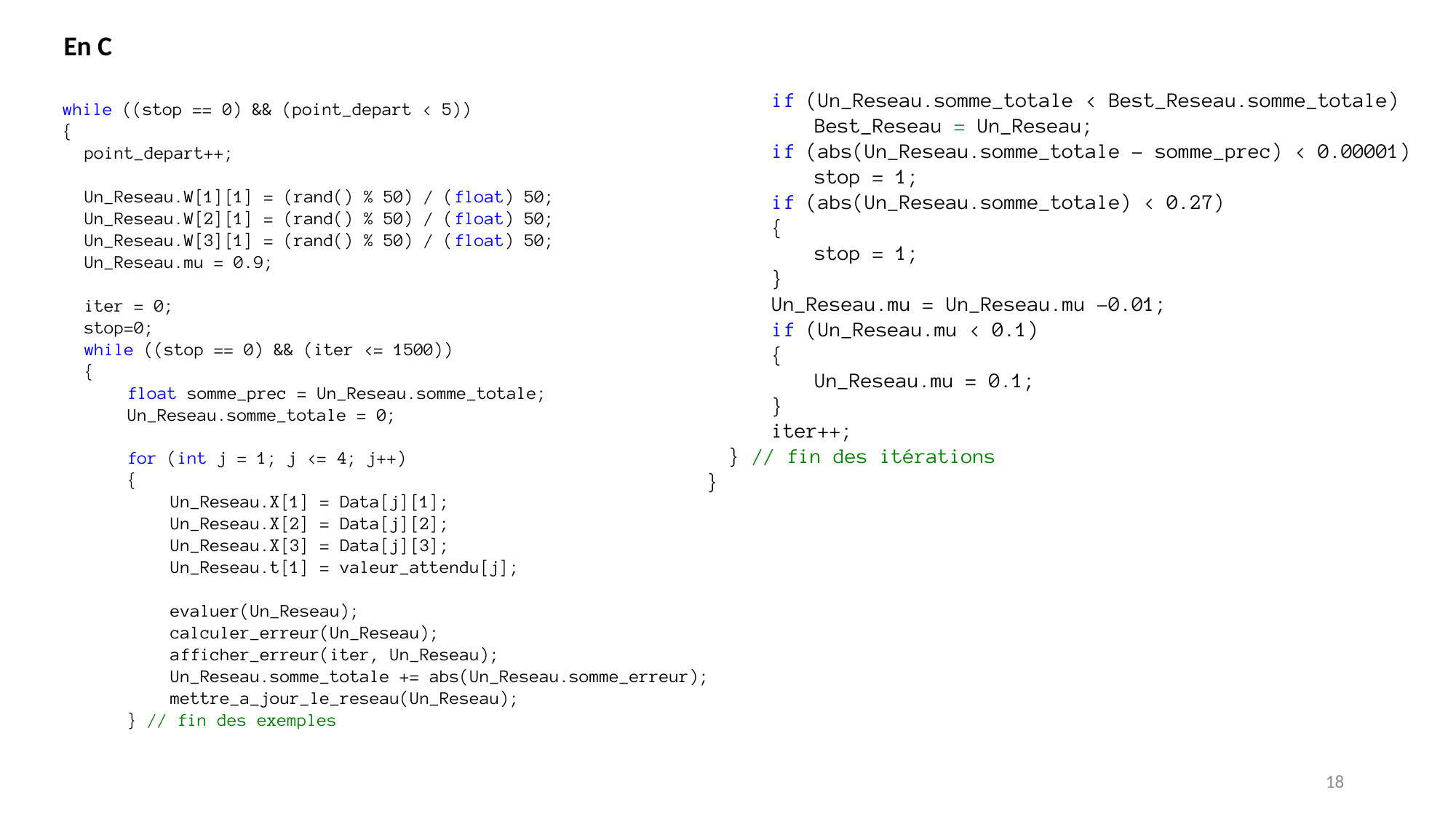

En C
		if (Un_Reseau.somme_totale < Best_Reseau.somme_totale)
			Best_Reseau = Un_Reseau;
		if (abs(Un_Reseau.somme_totale - somme_prec) < 0.00001)
			stop = 1;
		if (abs(Un_Reseau.somme_totale) < 0.27)
		{
			stop = 1;
		}
		Un_Reseau.mu = Un_Reseau.mu -0.01;
		if (Un_Reseau.mu < 0.1)
		{
			Un_Reseau.mu = 0.1;
		}
		iter++;
	} // fin des itérations
}
while ((stop == 0) && (point_depart < 5))
{
	point_depart++;

	Un_Reseau.W[1][1] = (rand() % 50) / (float) 50;
	Un_Reseau.W[2][1] = (rand() % 50) / (float) 50;
	Un_Reseau.W[3][1] = (rand() % 50) / (float) 50;
	Un_Reseau.mu = 0.9;

	iter = 0;
	stop=0;
	while ((stop == 0) && (iter <= 1500))
	{
		float somme_prec = Un_Reseau.somme_totale;
		Un_Reseau.somme_totale = 0;

		for (int j = 1; j <= 4; j++)
		{
			Un_Reseau.X[1] = Data[j][1];
			Un_Reseau.X[2] = Data[j][2];
			Un_Reseau.X[3] = Data[j][3];
			Un_Reseau.t[1] = valeur_attendu[j];

			evaluer(Un_Reseau);
			calculer_erreur(Un_Reseau);
			afficher_erreur(iter, Un_Reseau);
			Un_Reseau.somme_totale += abs(Un_Reseau.somme_erreur);
			mettre_a_jour_le_reseau(Un_Reseau);
		} // fin des exemples
18